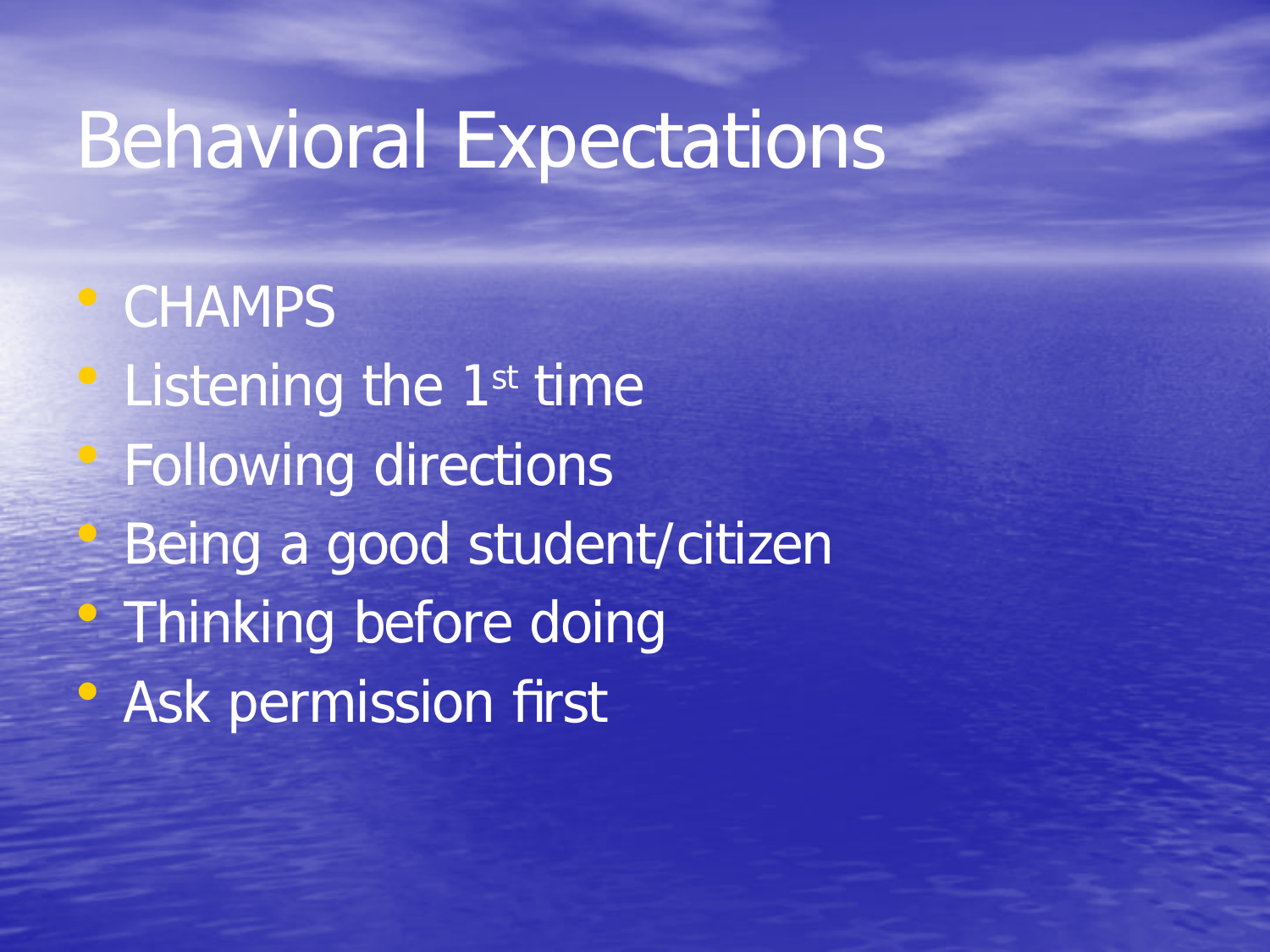

# Behavioral Expectations
CHAMPS
Listening the 1st time
Following directions
Being a good student/citizen
Thinking before doing
Ask permission first